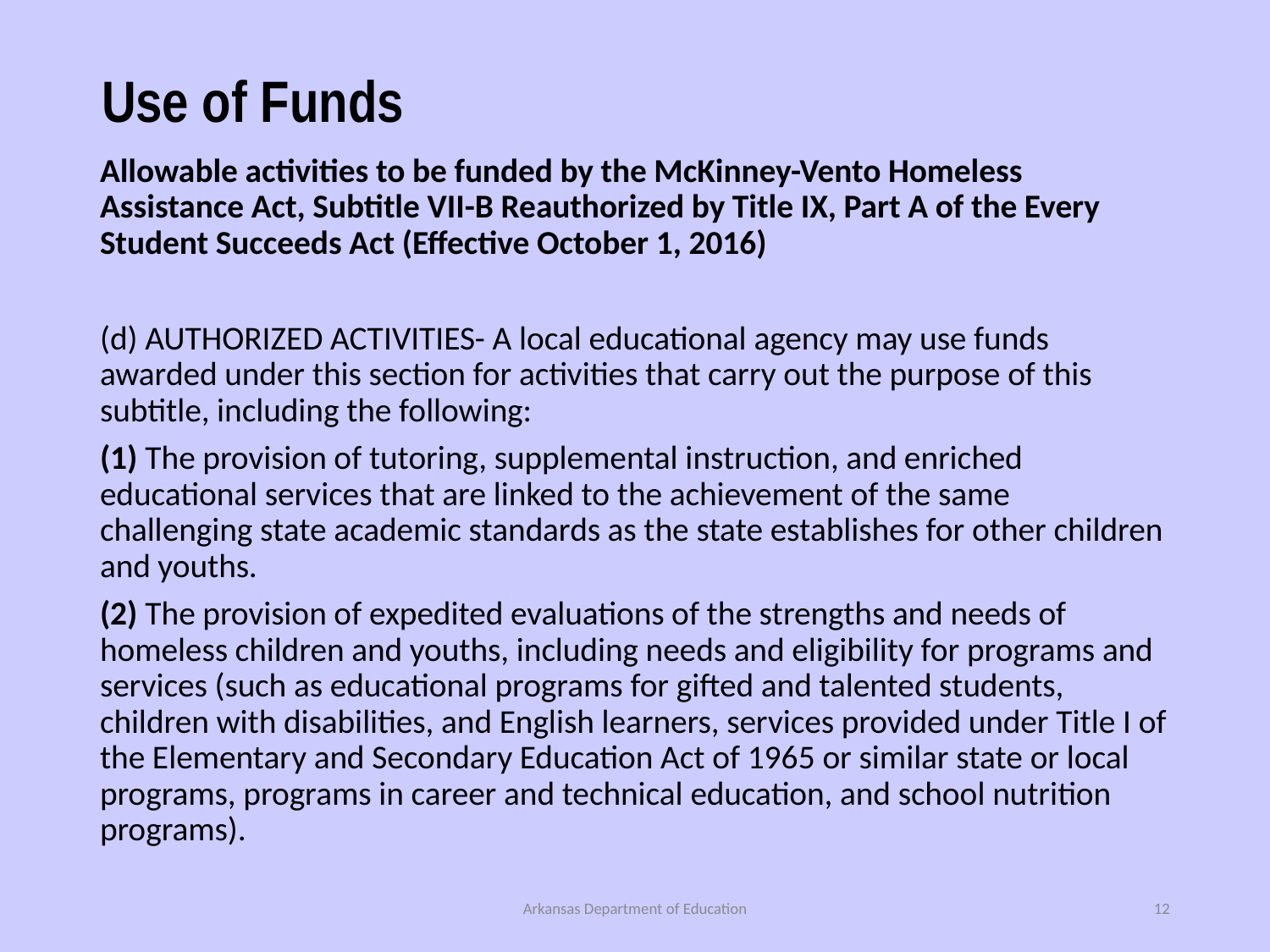

# Use of Funds
Allowable activities to be funded by the McKinney-Vento Homeless Assistance Act, Subtitle VII-B Reauthorized by Title IX, Part A of the Every Student Succeeds Act (Effective October 1, 2016)

(d) AUTHORIZED ACTIVITIES- A local educational agency may use funds awarded under this section for activities that carry out the purpose of this subtitle, including the following:
(1) The provision of tutoring, supplemental instruction, and enriched educational services that are linked to the achievement of the same challenging state academic standards as the state establishes for other children and youths.
(2) The provision of expedited evaluations of the strengths and needs of homeless children and youths, including needs and eligibility for programs and services (such as educational programs for gifted and talented students, children with disabilities, and English learners, services provided under Title I of the Elementary and Secondary Education Act of 1965 or similar state or local programs, programs in career and technical education, and school nutrition programs).

Arkansas Department of Education
12